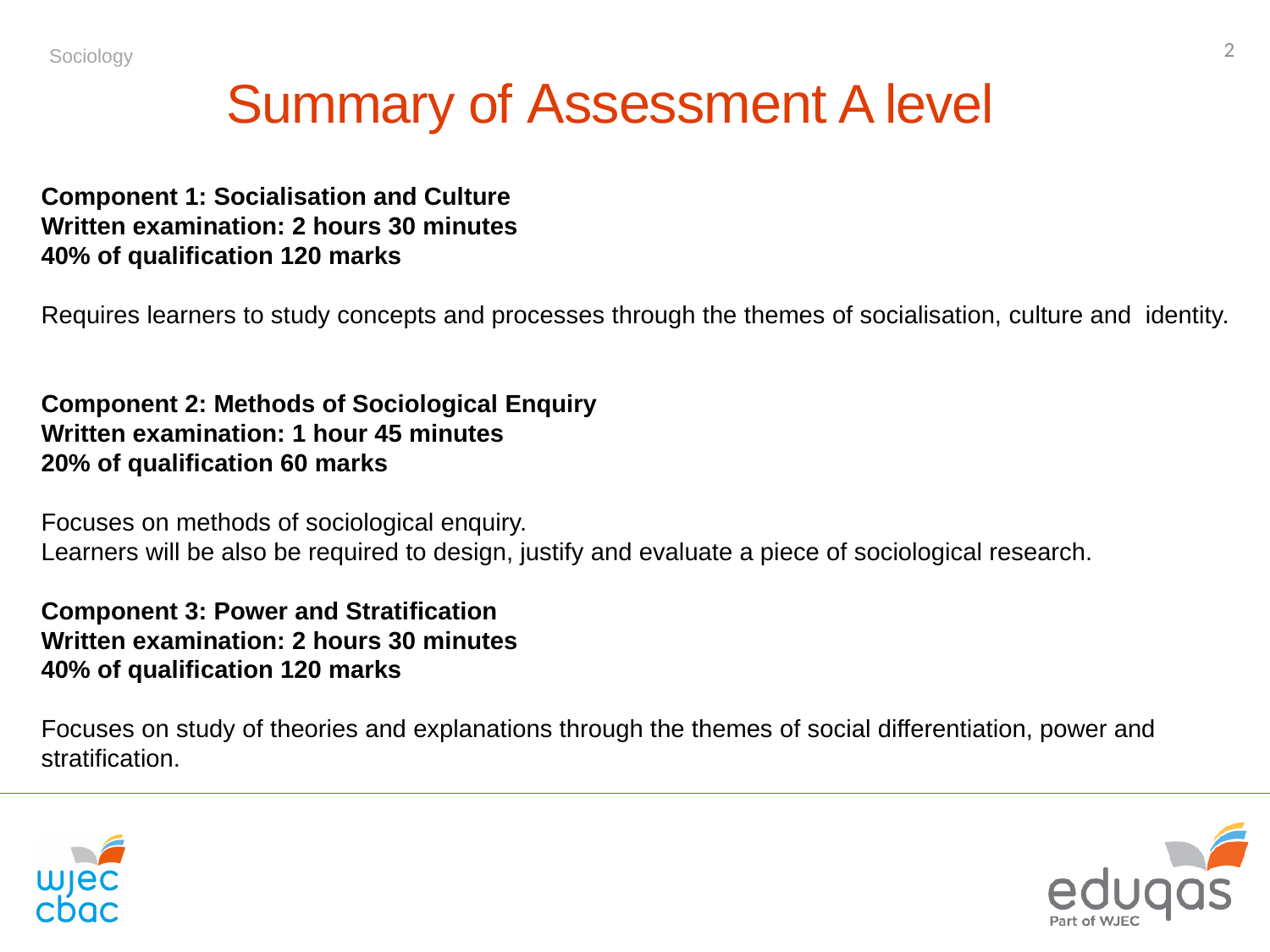

2
Sociology
Summary of Assessment A level
Component 1: Socialisation and Culture
Written examination: 2 hours 30 minutes
40% of qualification 120 marks

Requires learners to study concepts and processes through the themes of socialisation, culture and  identity.
Component 2: Methods of Sociological Enquiry
Written examination: 1 hour 45 minutes
20% of qualification 60 marks

Focuses on methods of sociological enquiry.
Learners will be also be required to design, justify and evaluate a piece of sociological research.
Component 3: Power and Stratification
Written examination: 2 hours 30 minutes
40% of qualification 120 marks

Focuses on study of theories and explanations through the themes of social differentiation, power and stratification.